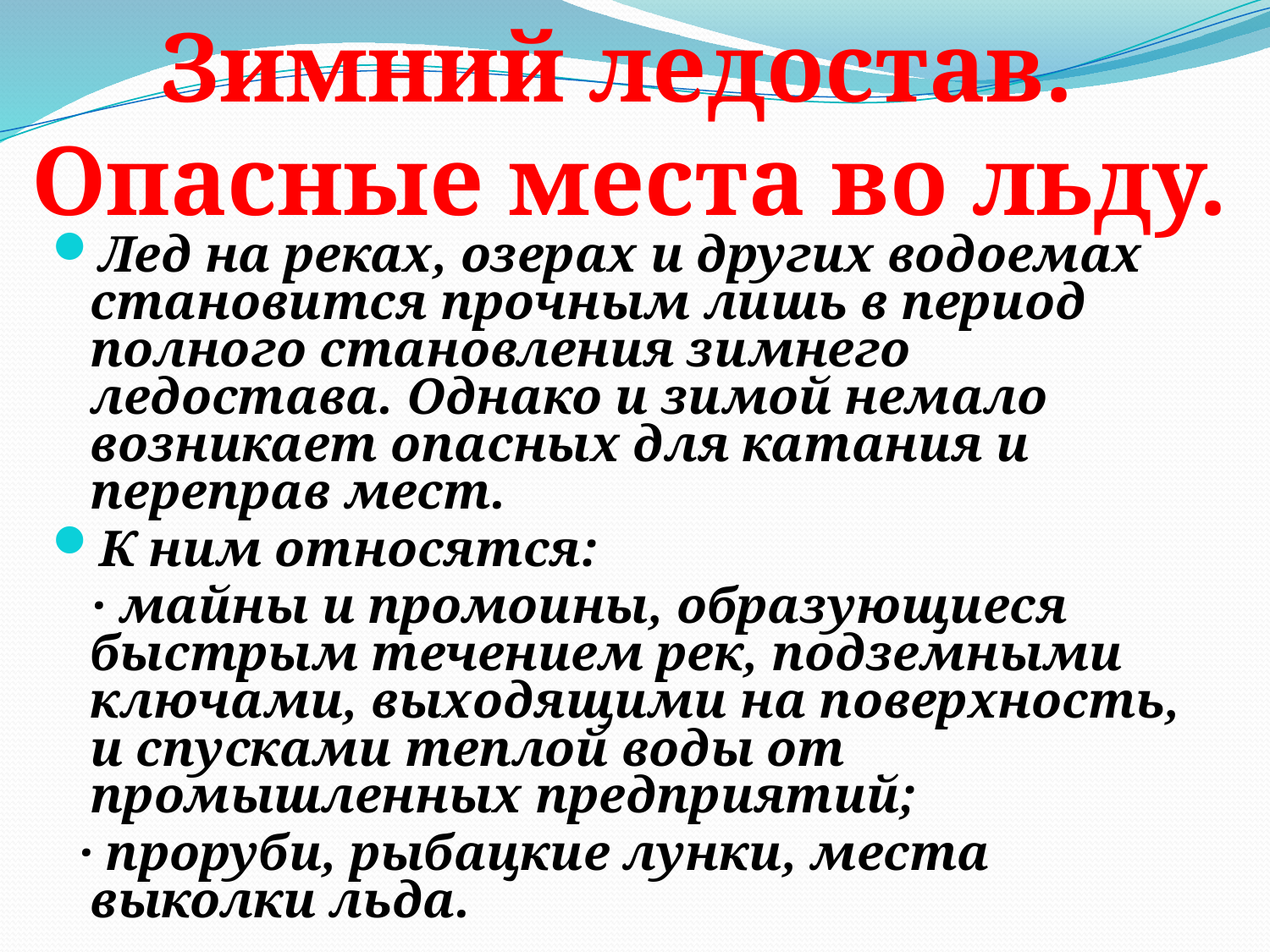

Зимний ледостав.
Опасные места во льду.
Лед на реках, озерах и других водоемах становится прочным лишь в период полного становления зимнего ледостава. Однако и зимой немало возникает опасных для катания и переправ мест.
К ним относятся:
   · майны и промоины, образующиеся быстрым течением рек, подземными ключами, выходящими на поверхность, и спусками теплой воды от промышленных предприятий;
  · проруби, рыбацкие лунки, места выколки льда.